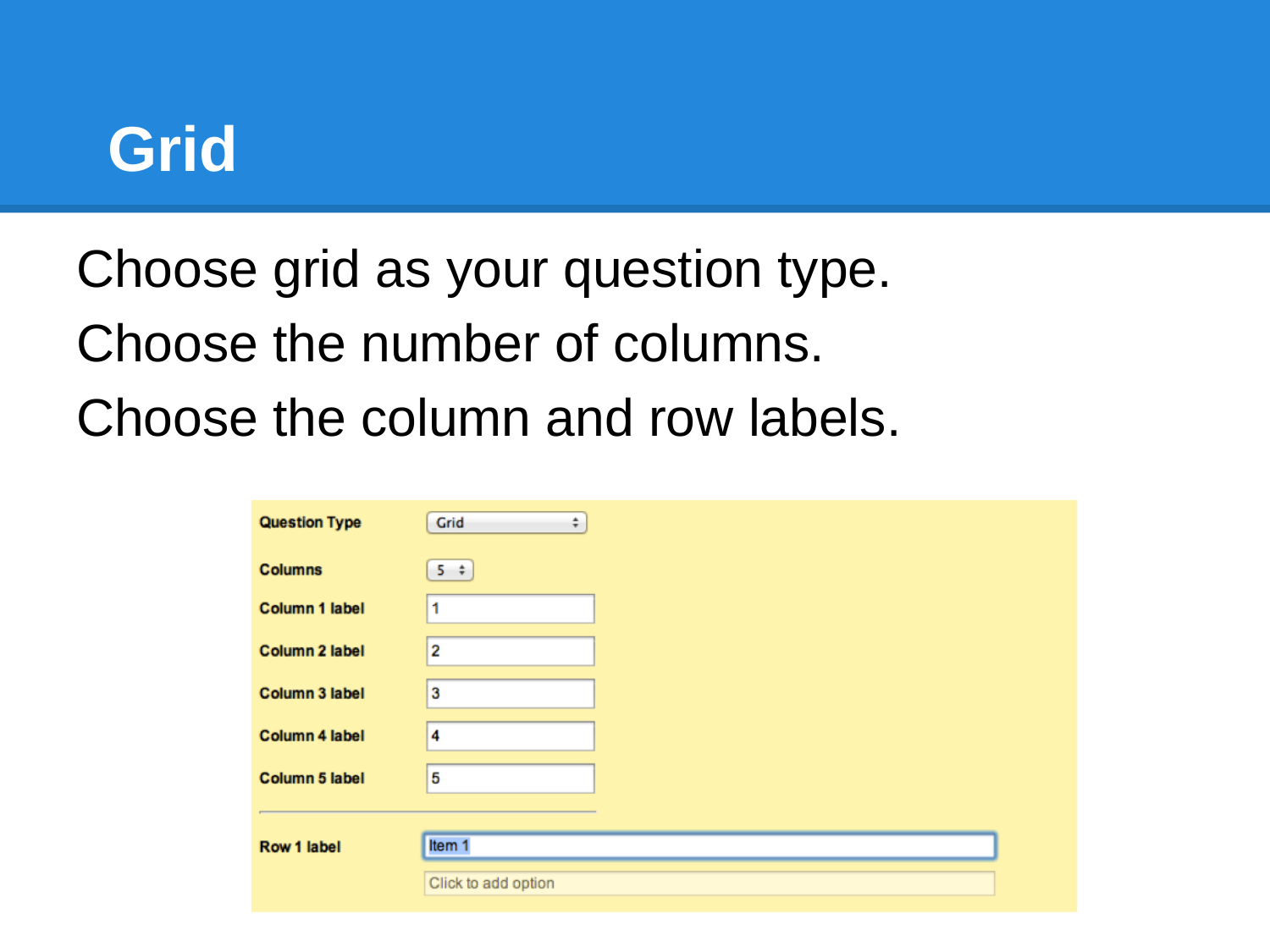

# Grid
Choose grid as your question type.
Choose the number of columns.
Choose the column and row labels.